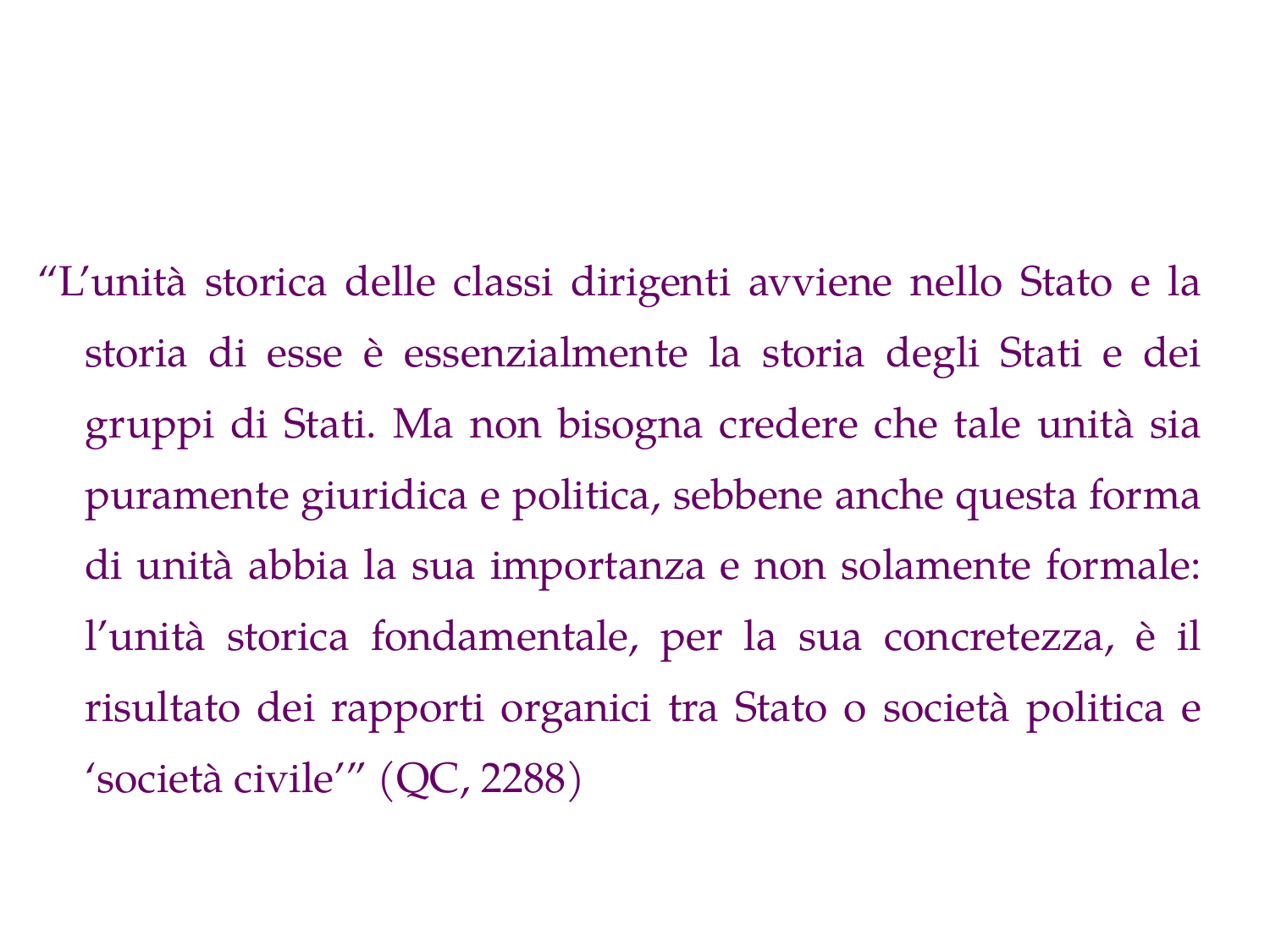

# “L’unità storica delle classi dirigenti avviene nello Stato e la storia di esse è essenzialmente la storia degli Stati e dei gruppi di Stati. Ma non bisogna credere che tale unità sia puramente giuridica e politica, sebbene anche questa forma di unità abbia la sua importanza e non solamente formale: l’unità storica fondamentale, per la sua concretezza, è il risultato dei rapporti organici tra Stato o società politica e ‘società civile’” (QC, 2288)